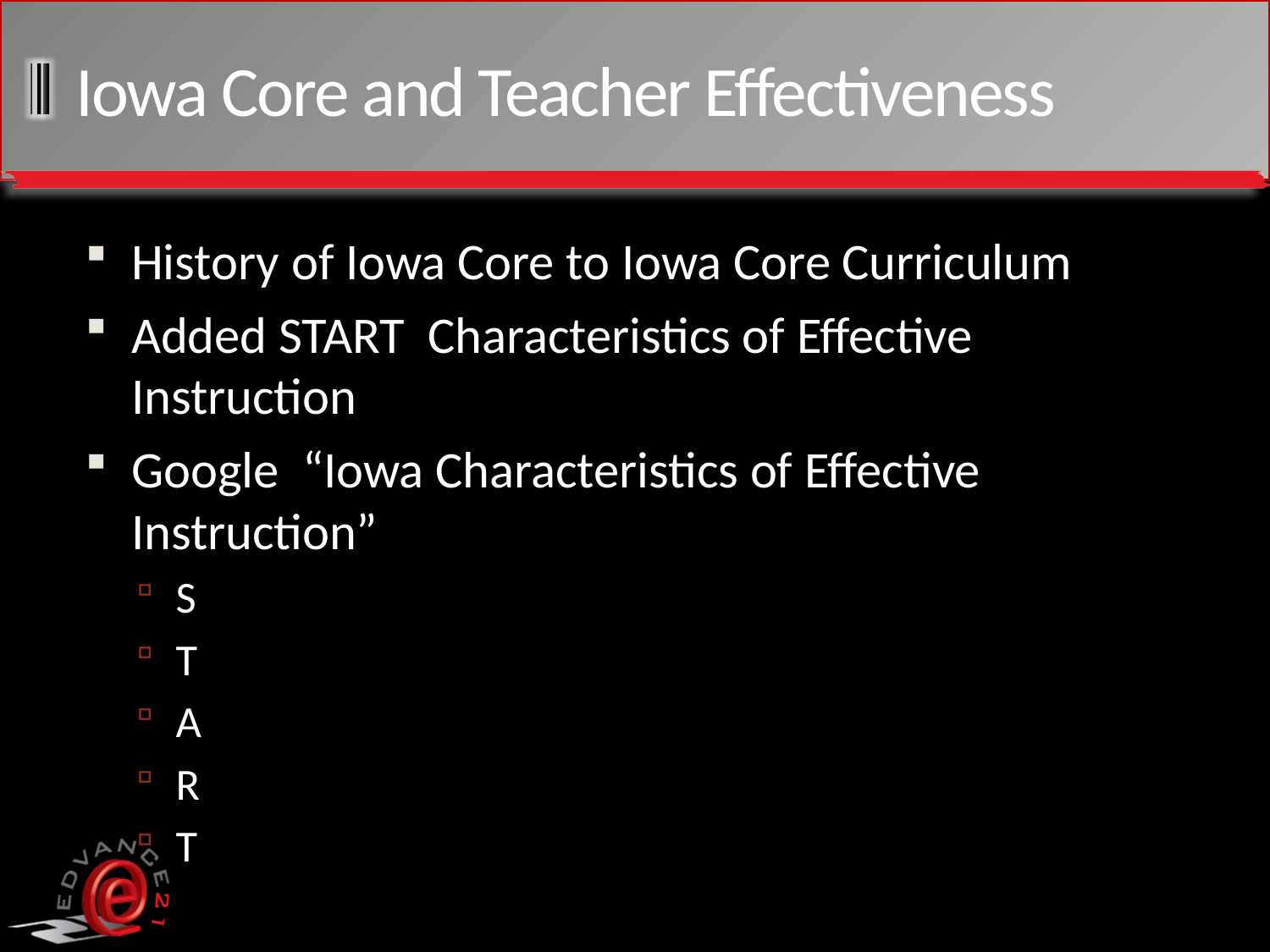

# Iowa Core and Teacher Effectiveness
History of Iowa Core to Iowa Core Curriculum
Added START  Characteristics of Effective Instruction
Google  “Iowa Characteristics of Effective Instruction”
S
T
A
R
T